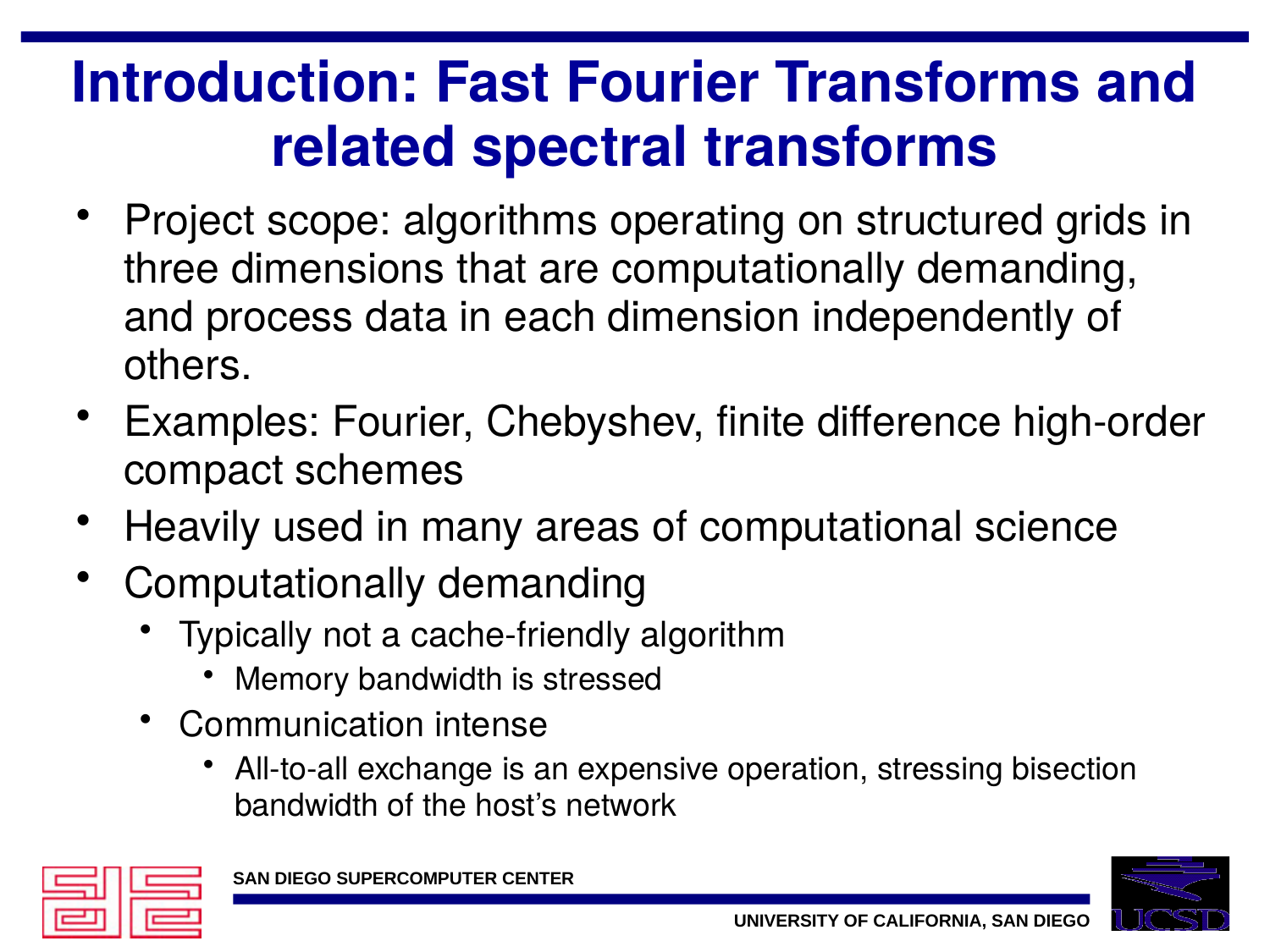

# Introduction: Fast Fourier Transforms and related spectral transforms
Project scope: algorithms operating on structured grids in three dimensions that are computationally demanding, and process data in each dimension independently of others.
Examples: Fourier, Chebyshev, finite difference high-order compact schemes
Heavily used in many areas of computational science
Computationally demanding
Typically not a cache-friendly algorithm
Memory bandwidth is stressed
Communication intense
All-to-all exchange is an expensive operation, stressing bisection bandwidth of the host’s network